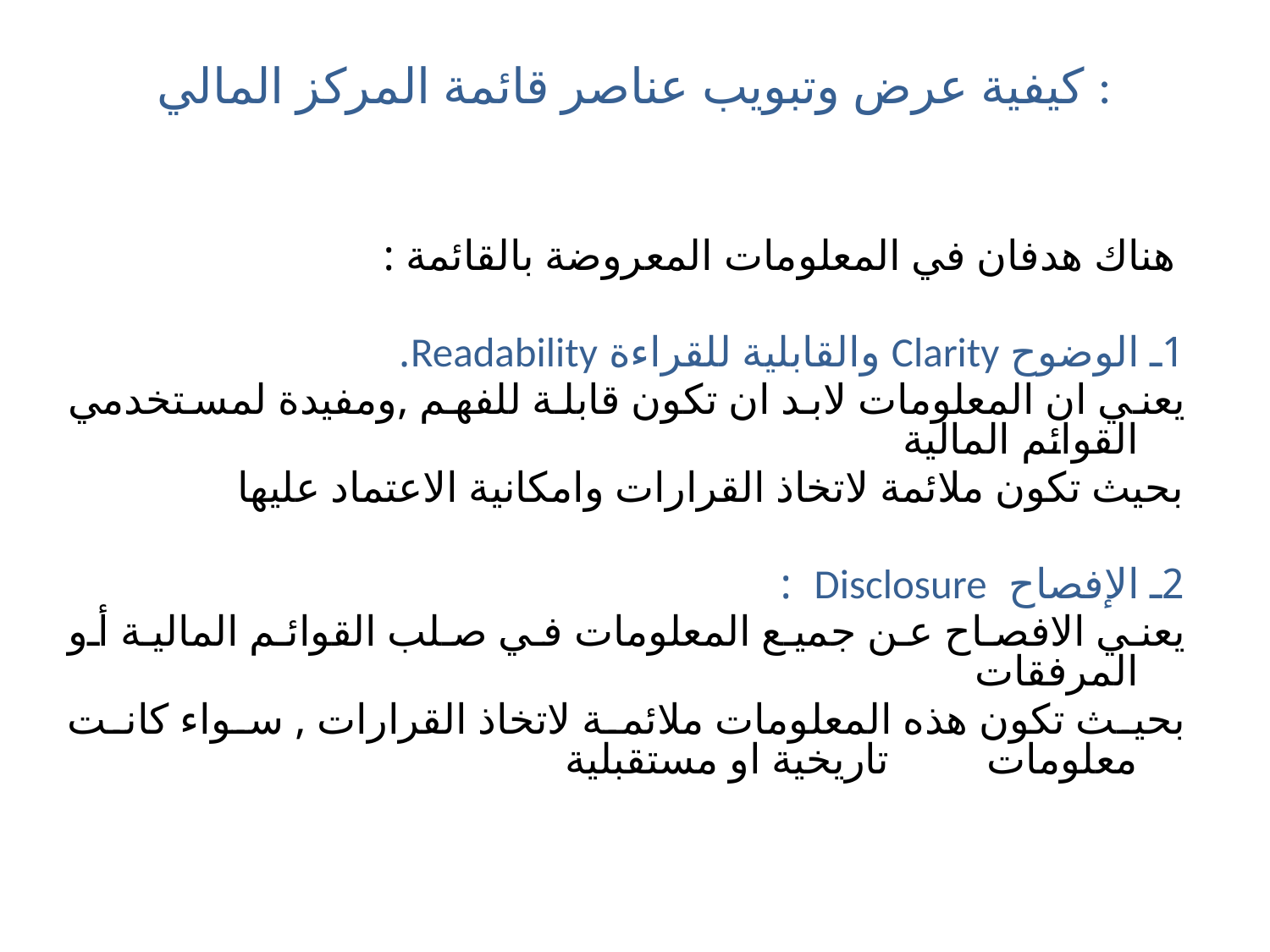

# كيفية عرض وتبويب عناصر قائمة المركز المالي :

 هناك هدفان في المعلومات المعروضة بالقائمة :

1ـ الوضوح Clarity والقابلية للقراءة Readability.
يعني ان المعلومات لابد ان تكون قابلة للفهم ,ومفيدة لمستخدمي القوائم المالية
بحيث تكون ملائمة لاتخاذ القرارات وامكانية الاعتماد عليها

2ـ الإفصاح  Disclosure  :
يعني الافصاح عن جميع المعلومات في صلب القوائم المالية أو المرفقات
بحيث تكون هذه المعلومات ملائمة لاتخاذ القرارات , سواء كانت معلومات         تاريخية او مستقبلية